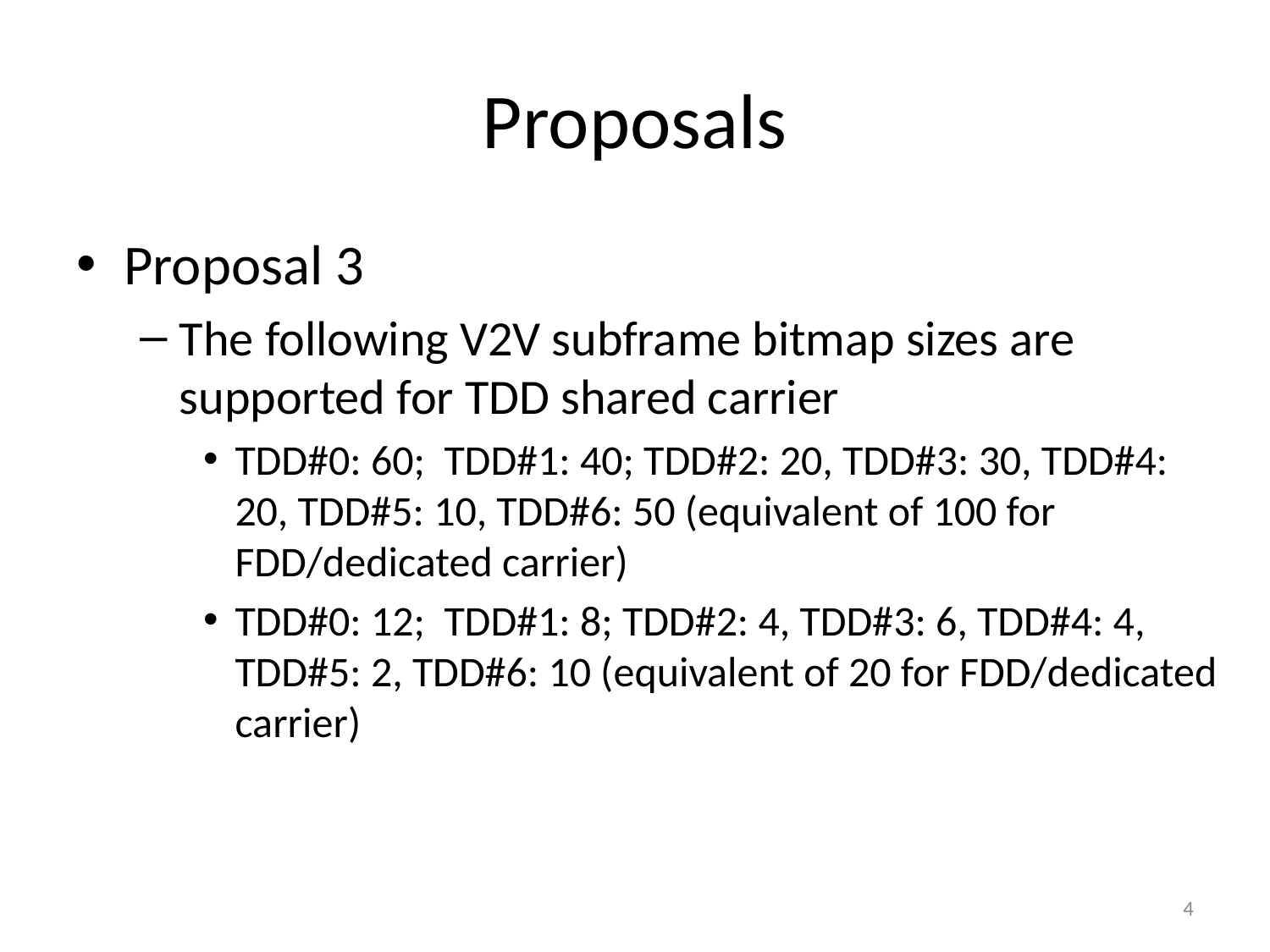

# Proposals
Proposal 3
The following V2V subframe bitmap sizes are supported for TDD shared carrier
TDD#0: 60;  TDD#1: 40; TDD#2: 20, TDD#3: 30, TDD#4: 20, TDD#5: 10, TDD#6: 50 (equivalent of 100 for FDD/dedicated carrier)
TDD#0: 12;  TDD#1: 8; TDD#2: 4, TDD#3: 6, TDD#4: 4, TDD#5: 2, TDD#6: 10 (equivalent of 20 for FDD/dedicated carrier)

4